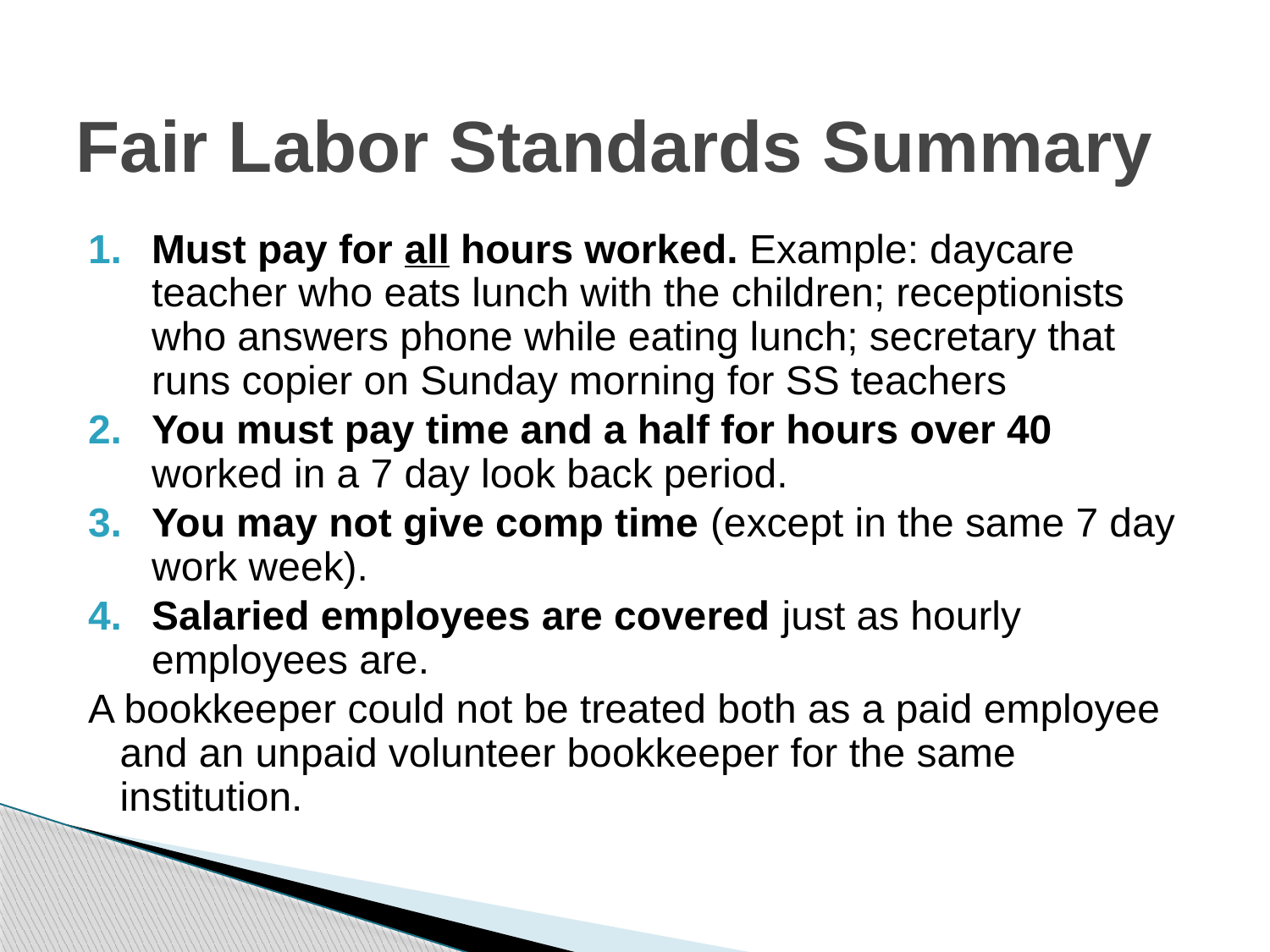

# Fair Labor Standards Summary
Must pay for all hours worked. Example: daycare teacher who eats lunch with the children; receptionists who answers phone while eating lunch; secretary that runs copier on Sunday morning for SS teachers
You must pay time and a half for hours over 40 worked in a 7 day look back period.
You may not give comp time (except in the same 7 day work week).
Salaried employees are covered just as hourly employees are.
A bookkeeper could not be treated both as a paid employee and an unpaid volunteer bookkeeper for the same institution.